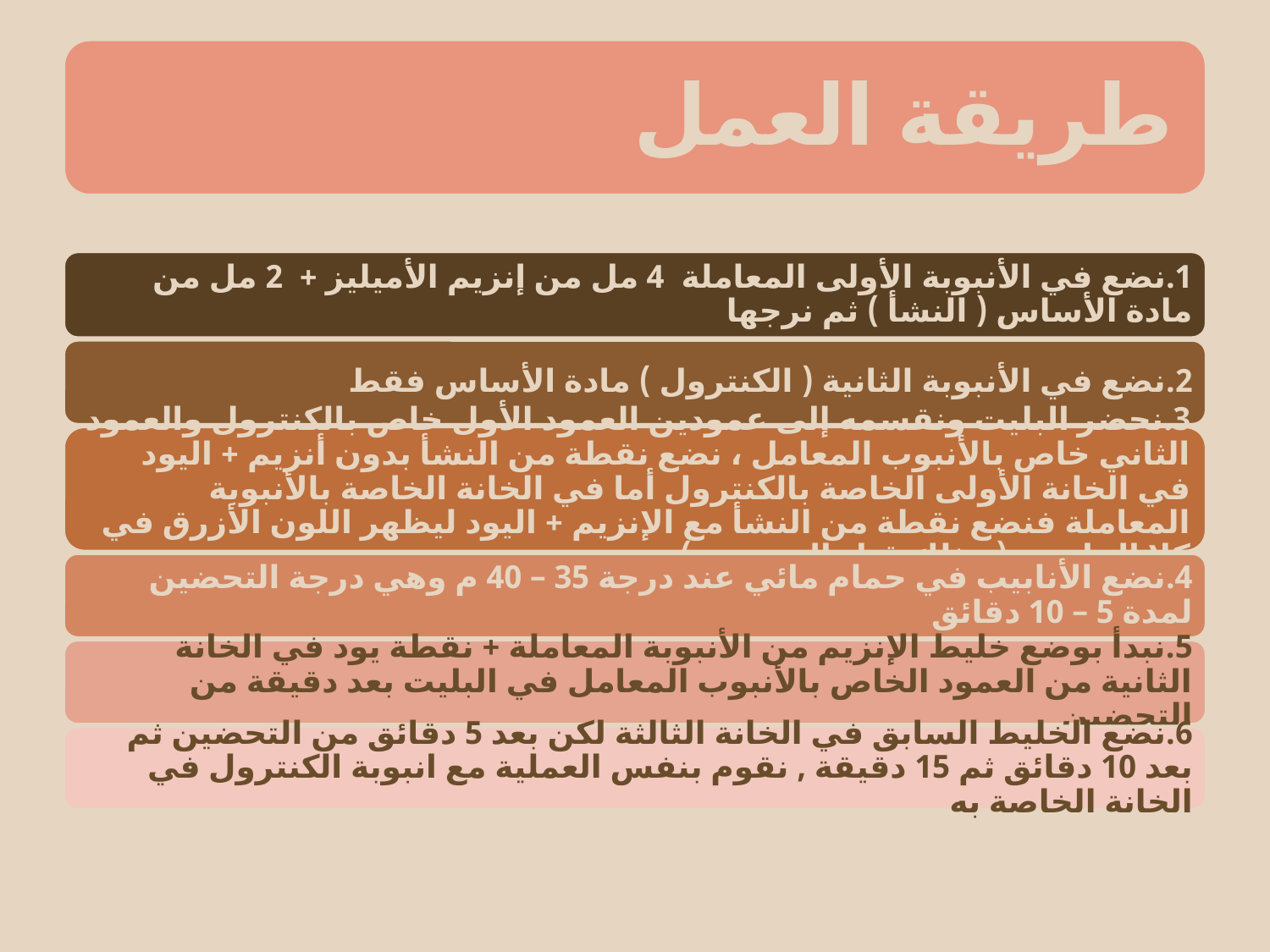

طريقة العمل
1.نضع في الأنبوبة الأولى المعاملة  4 مل من إنزيم الأميليز +  2 مل من مادة الأساس ( النشأ ) ثم نرجها
2.نضع في الأنبوبة الثانية ( الكنترول ) مادة الأساس فقط
3.نحضر البليت ونقسمه إلى عمودين العمود الأول خاص بالكنترول والعمود الثاني خاص بالأنبوب المعامل ، نضع نقطة من النشأ بدون أنزيم + اليود في الخانة الأولى الخاصة بالكنترول أما في الخانة الخاصة بالأنبوبة المعاملة فنضع نقطة من النشأ مع الإنزيم + اليود ليظهر اللون الأزرق في كلا الخانتين ( وذلك قبل التحضين )
4.نضع الأنابيب في حمام مائي عند درجة 35 – 40 م وهي درجة التحضين لمدة 5 – 10 دقائق
5.نبدأ بوضع خليط الإنزيم من الأنبوبة المعاملة + نقطة يود في الخانة الثانية من العمود الخاص بالأنبوب المعامل في البليت بعد دقيقة من التحضين
6.نضع الخليط السابق في الخانة الثالثة لكن بعد 5 دقائق من التحضين ثم بعد 10 دقائق ثم 15 دقيقة , نقوم بنفس العملية مع انبوبة الكنترول في الخانة الخاصة به